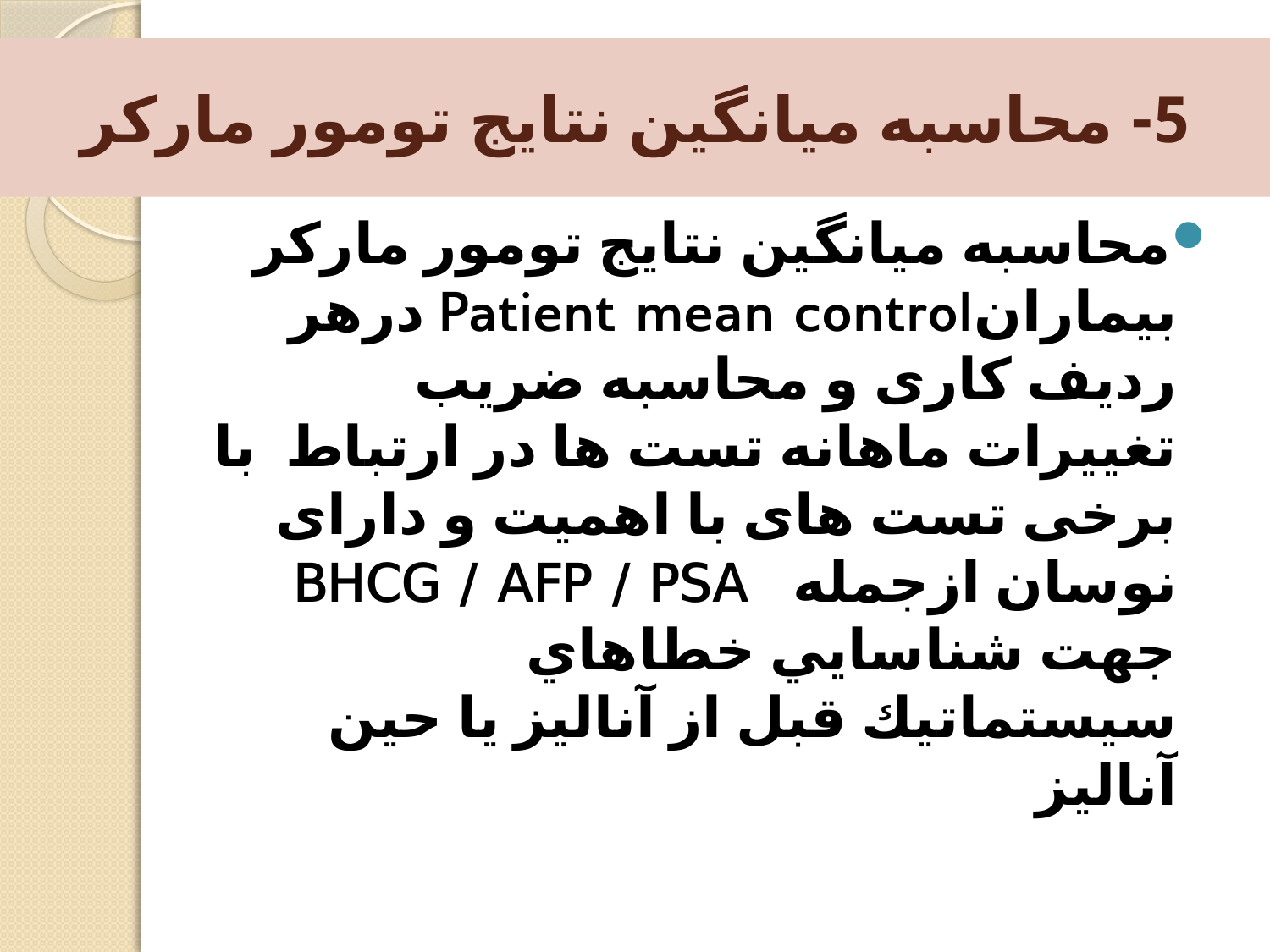

# 5- محاسبه ميانگين نتايج تومور مارکر
محاسبه ميانگين نتايج تومور مارکر بيمارانPatient mean control درهر ردیف کاری و محاسبه ضریب تغییرات ماهانه تست ها در ارتباط  با برخی تست های با اهمیت و دارای نوسان ازجمله   BHCG / AFP / PSA جهت شناسايي خطاهاي سيستماتيك قبل از آناليز يا حين آناليز